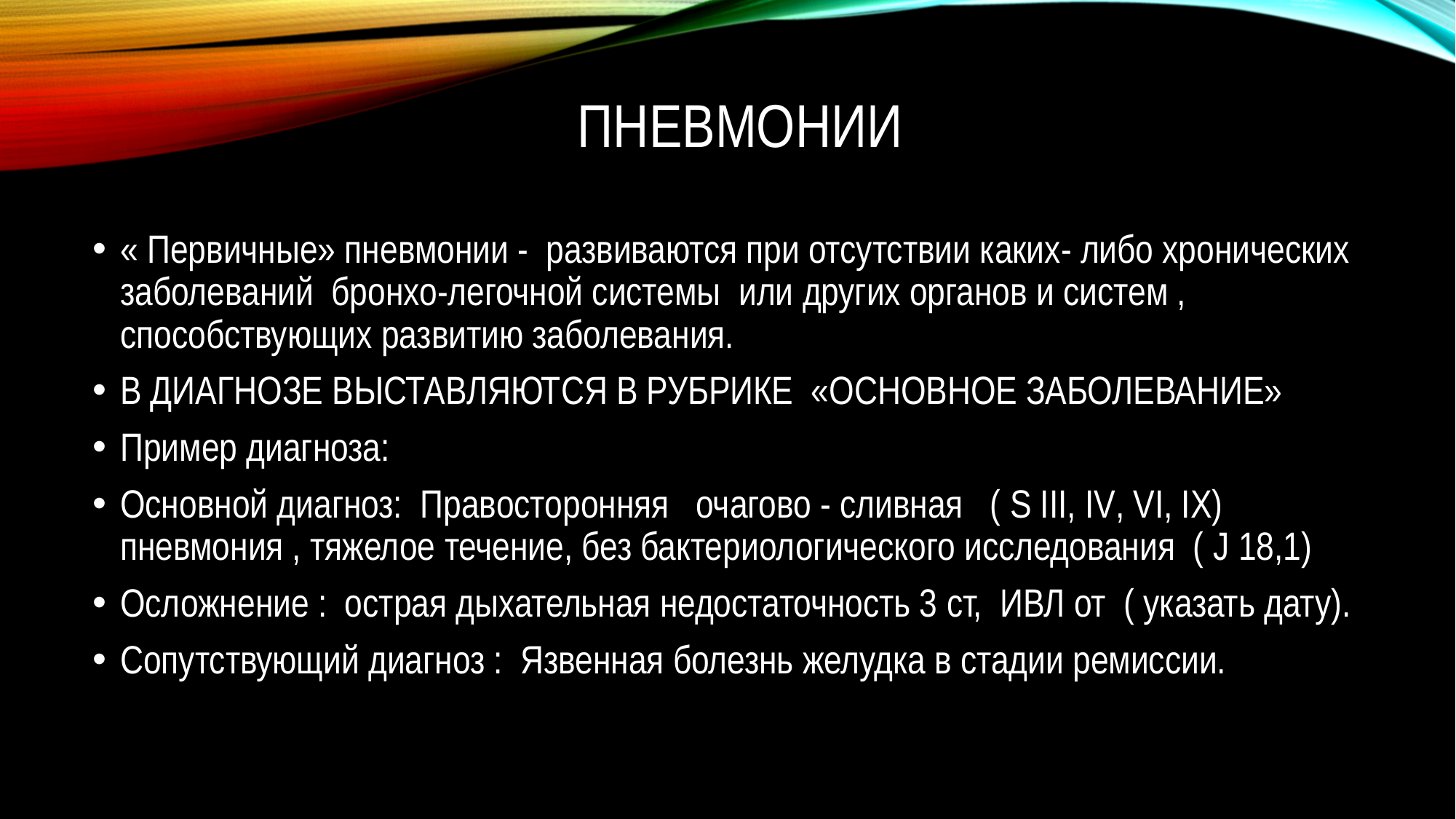

# ПНЕВМОНИИ
« Первичные» пневмонии -  развиваются при отсутствии каких- либо хронических заболеваний  бронхо-легочной системы  или других органов и систем ,  способствующих развитию заболевания.
В ДИАГНОЗЕ ВЫСТАВЛЯЮТСЯ В РУБРИКЕ  «ОСНОВНОЕ ЗАБОЛЕВАНИЕ»
Пример диагноза:
Основной диагноз:  Правосторонняя   очагово - сливная   ( S III, IV, VI, IX) пневмония , тяжелое течение, без бактериологического исследования  ( J 18,1)
Осложнение :  острая дыхательная недостаточность 3 ст,  ИВЛ от  ( указать дату).
Сопутствующий диагноз :  Язвенная болезнь желудка в стадии ремиссии.